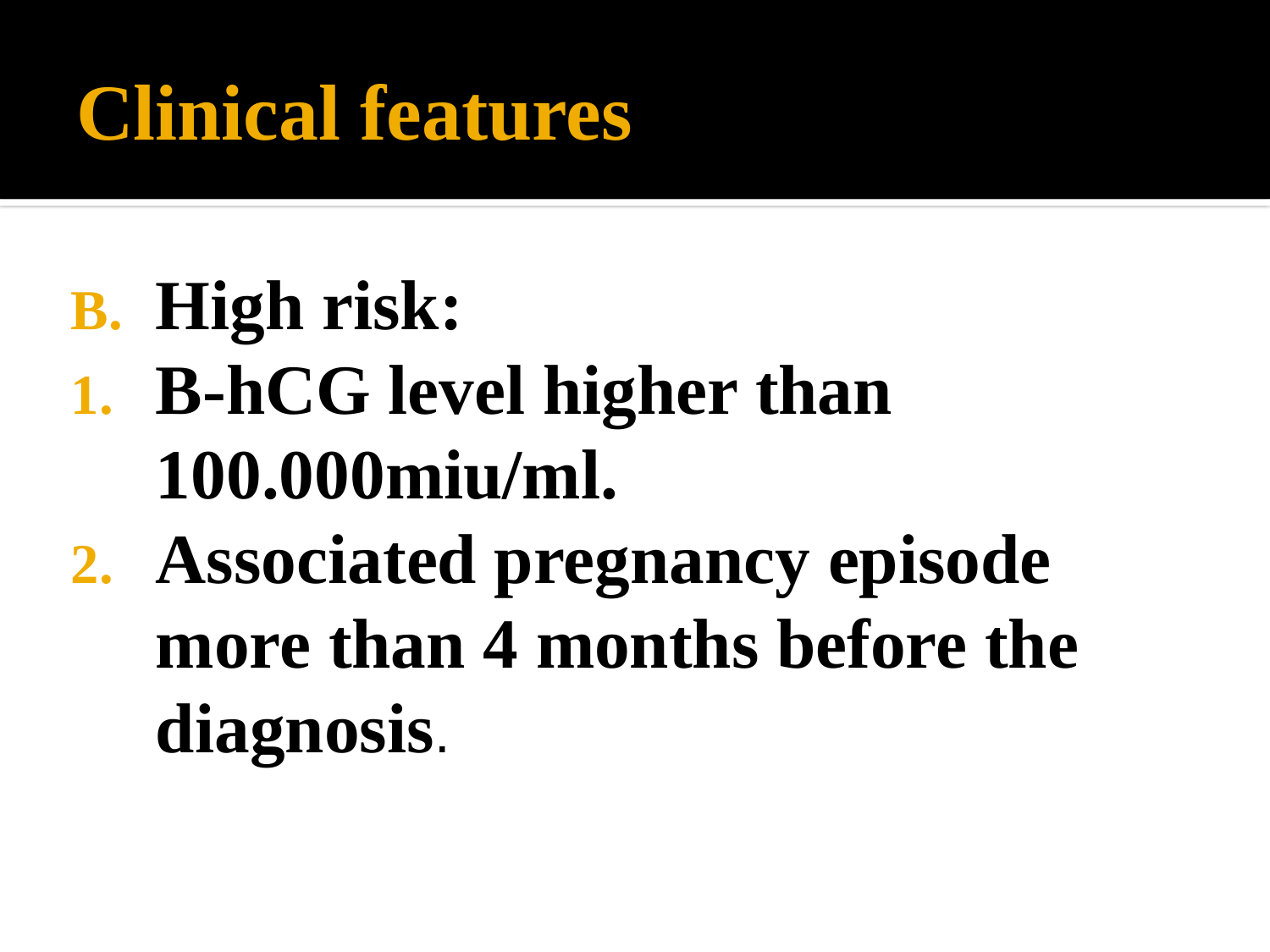

# Clinical features
High risk:
B-hCG level higher than 100.000miu/ml.
Associated pregnancy episode more than 4 months before the diagnosis.